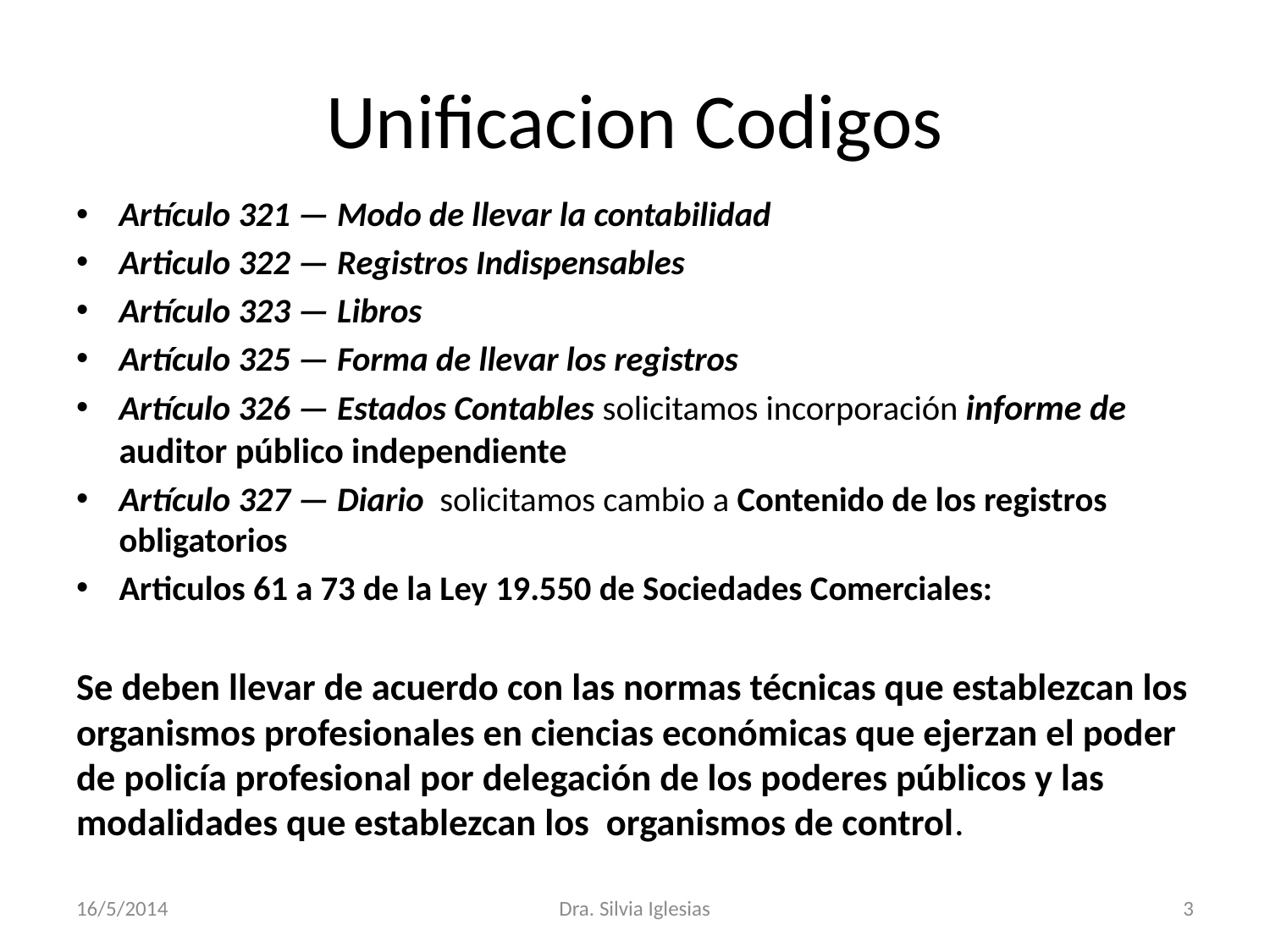

# Unificacion Codigos
Artículo 321 — Modo de llevar la contabilidad
Articulo 322 — Registros Indispensables
Artículo 323 — Libros
Artículo 325 — Forma de llevar los registros
Artículo 326 — Estados Contables solicitamos incorporación informe de auditor público independiente
Artículo 327 — Diario  solicitamos cambio a Contenido de los registros obligatorios
Articulos 61 a 73 de la Ley 19.550 de Sociedades Comerciales:

Se deben llevar de acuerdo con las normas técnicas que establezcan los organismos profesionales en ciencias económicas que ejerzan el poder de policía profesional por delegación de los poderes públicos y las modalidades que establezcan los  organismos de control.

16/5/2014
Dra. Silvia Iglesias
3